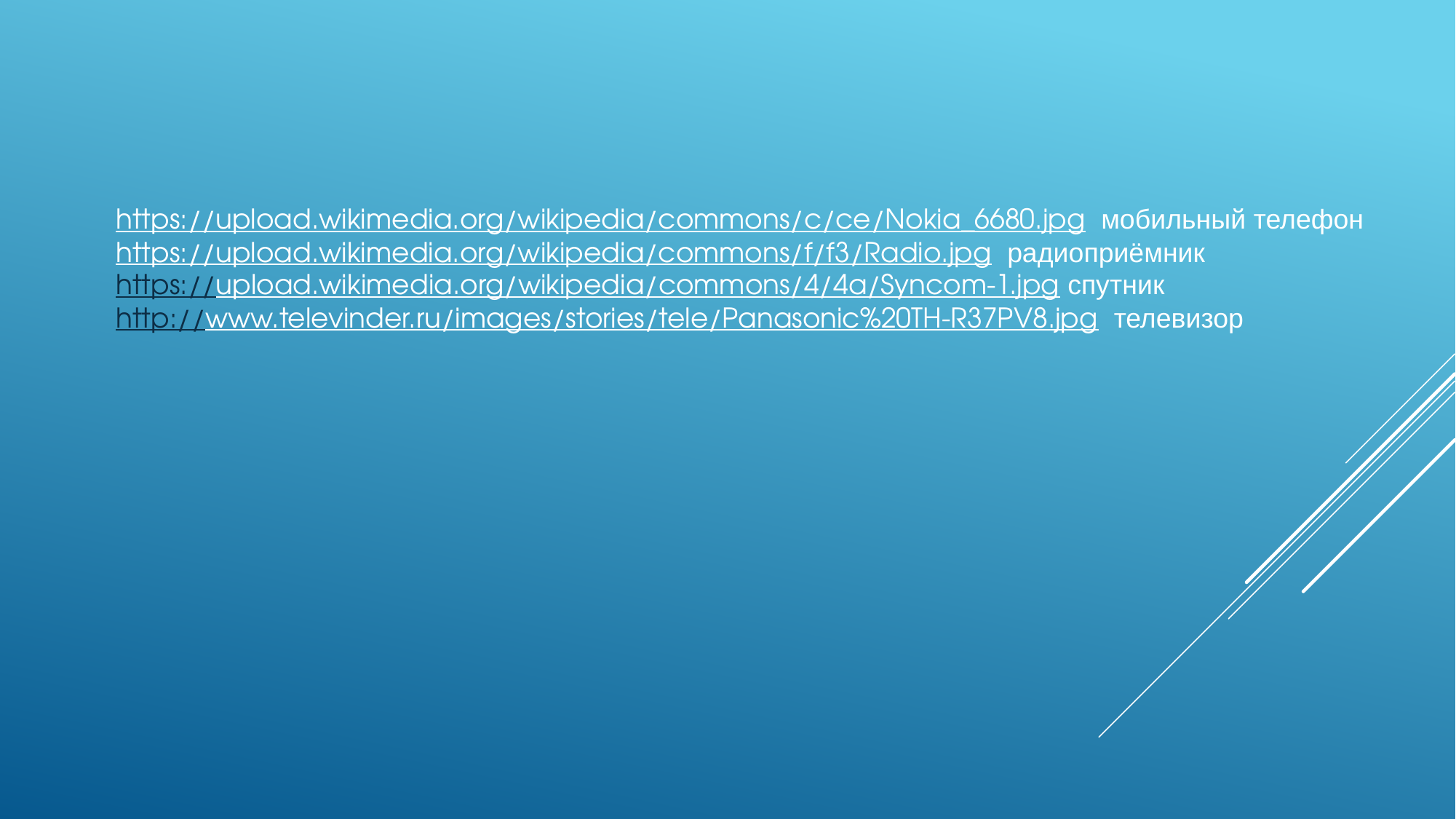

https://upload.wikimedia.org/wikipedia/commons/c/ce/Nokia_6680.jpg  мобильный телефон
https://upload.wikimedia.org/wikipedia/commons/f/f3/Radio.jpg  радиоприёмник
https://upload.wikimedia.org/wikipedia/commons/4/4a/Syncom-1.jpg спутник
http://www.televinder.ru/images/stories/tele/Panasonic%20TH-R37PV8.jpg  телевизор